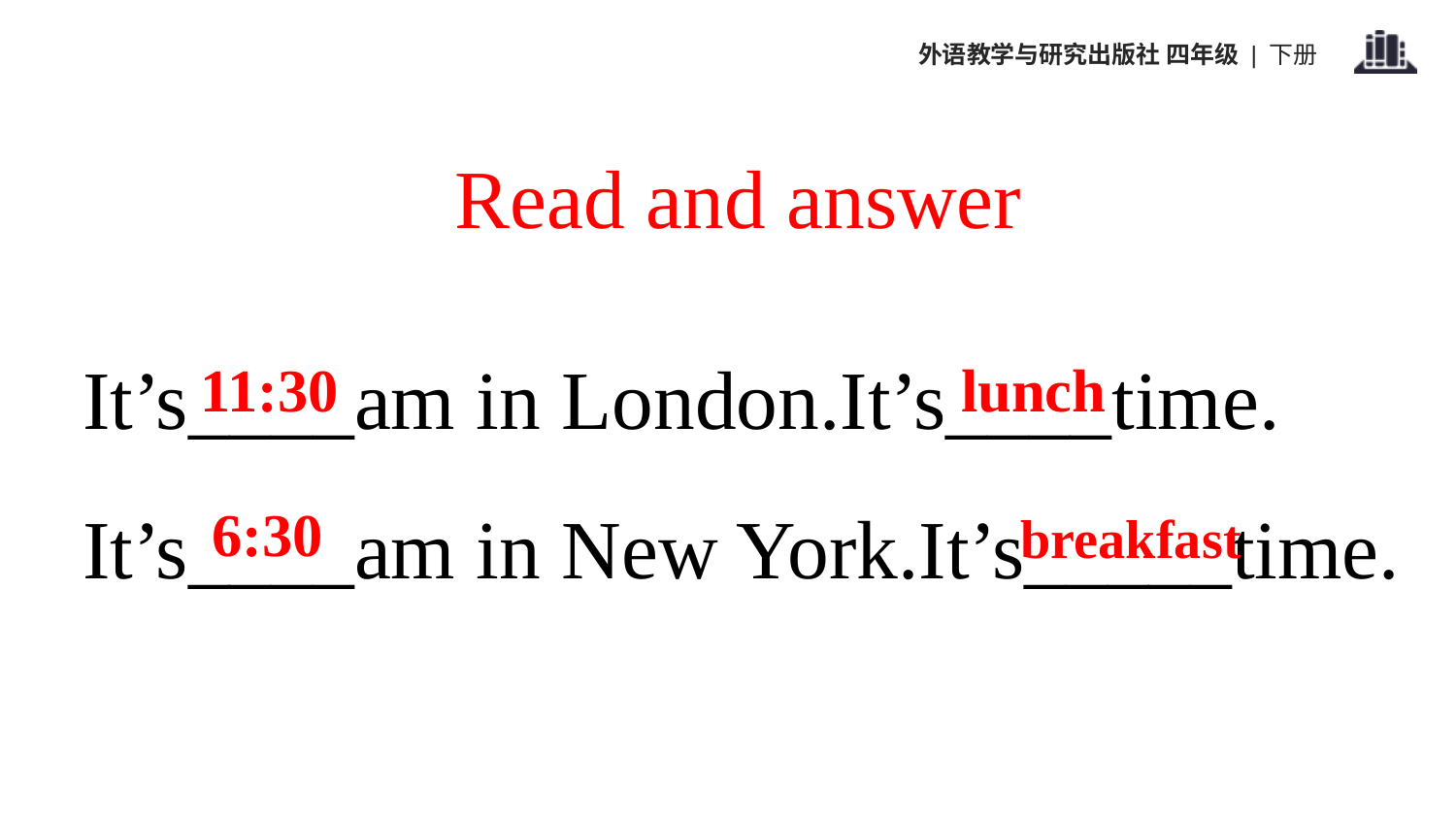

Read and answer
It’s____am in London.It’s____time.
It’s____am in New York.It’s_____time.
11:30
lunch
6:30
breakfast